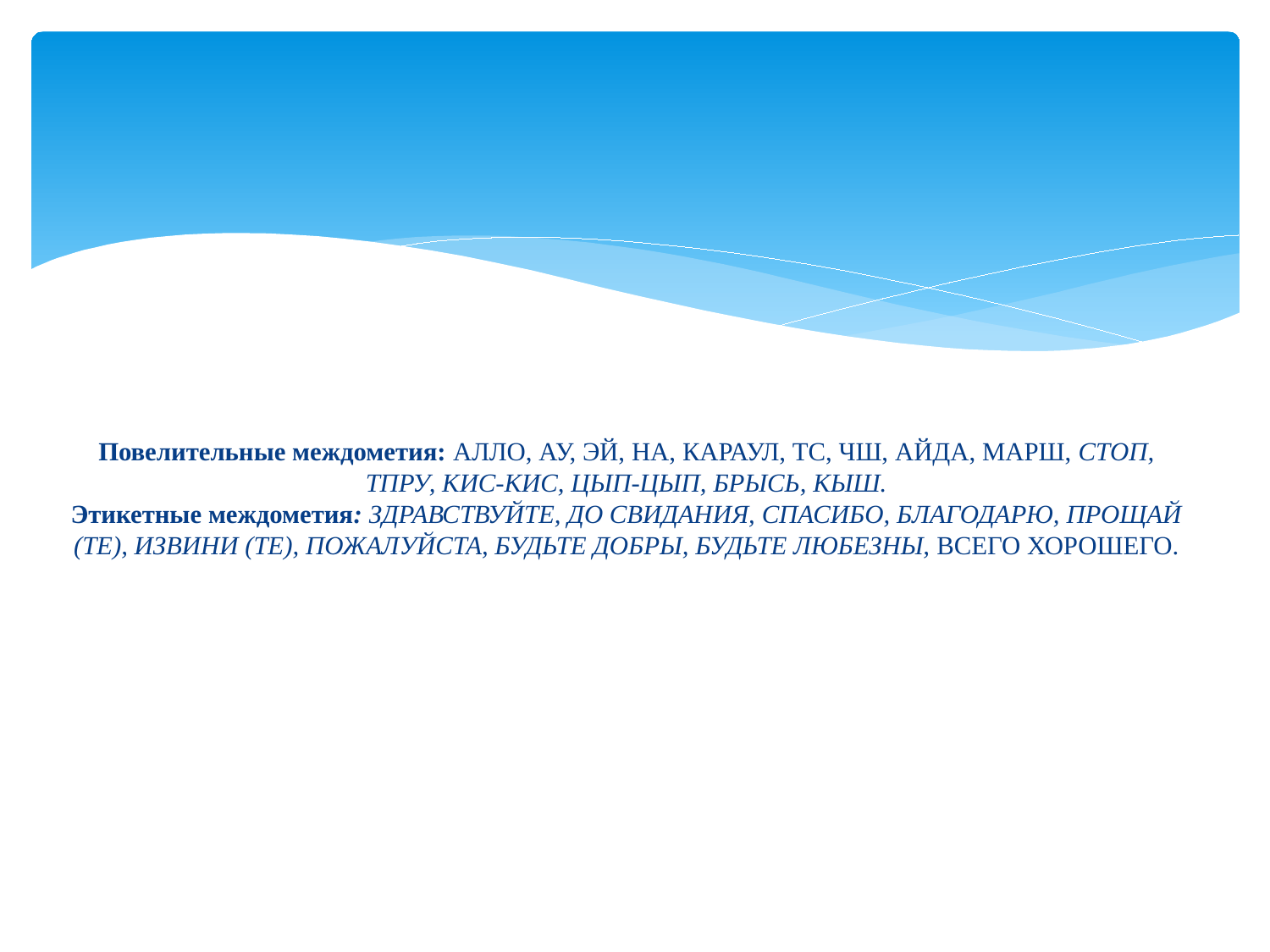

# Повелительные междометия: АЛЛО, АУ, ЭЙ, НА, КАРАУЛ, ТС, ЧШ, АЙДА, МАРШ, СТОП, ТПРУ, КИС-КИС, ЦЫП-ЦЫП, БРЫСЬ, КЫШ. Этикетные междометия: ЗДРАВСТВУЙТЕ, ДО СВИДАНИЯ, СПАСИБО, БЛАГОДАРЮ, ПРОЩАЙ (ТЕ), ИЗВИНИ (ТЕ), ПОЖАЛУЙСТА, БУДЬТЕ ДОБРЫ, БУДЬТЕ ЛЮБЕЗНЫ, ВСЕГО ХОРОШЕГО.